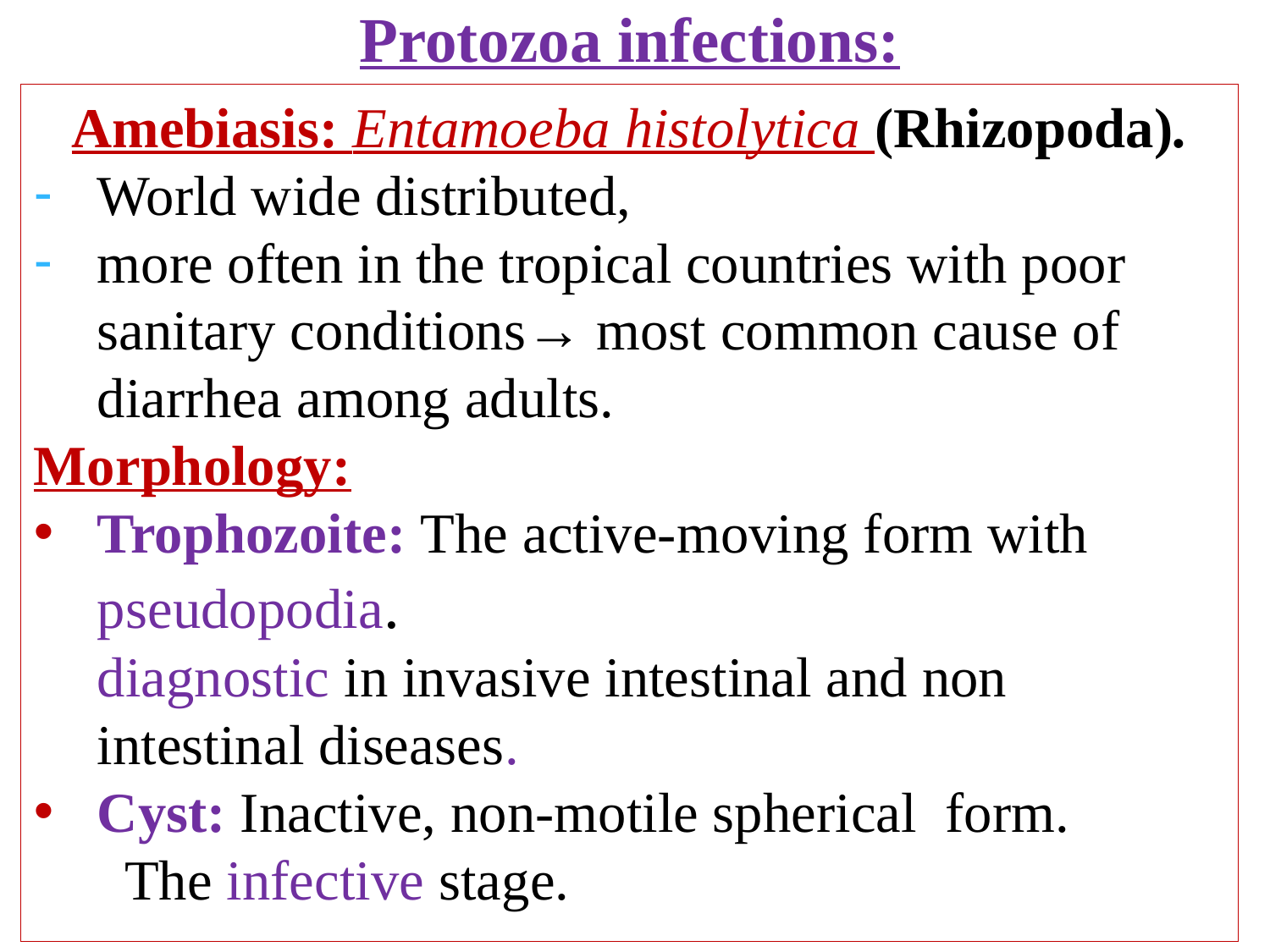

# Protozoa infections:
Amebiasis: Entamoeba histolytica (Rhizopoda).
World wide distributed,
more often in the tropical countries with poor sanitary conditions→ most common cause of diarrhea among adults.
Morphology:
Trophozoite: The active-moving form with pseudopodia.                                                  diagnostic in invasive intestinal and non intestinal diseases.
Cyst: Inactive, non-motile spherical  form.             The infective stage.